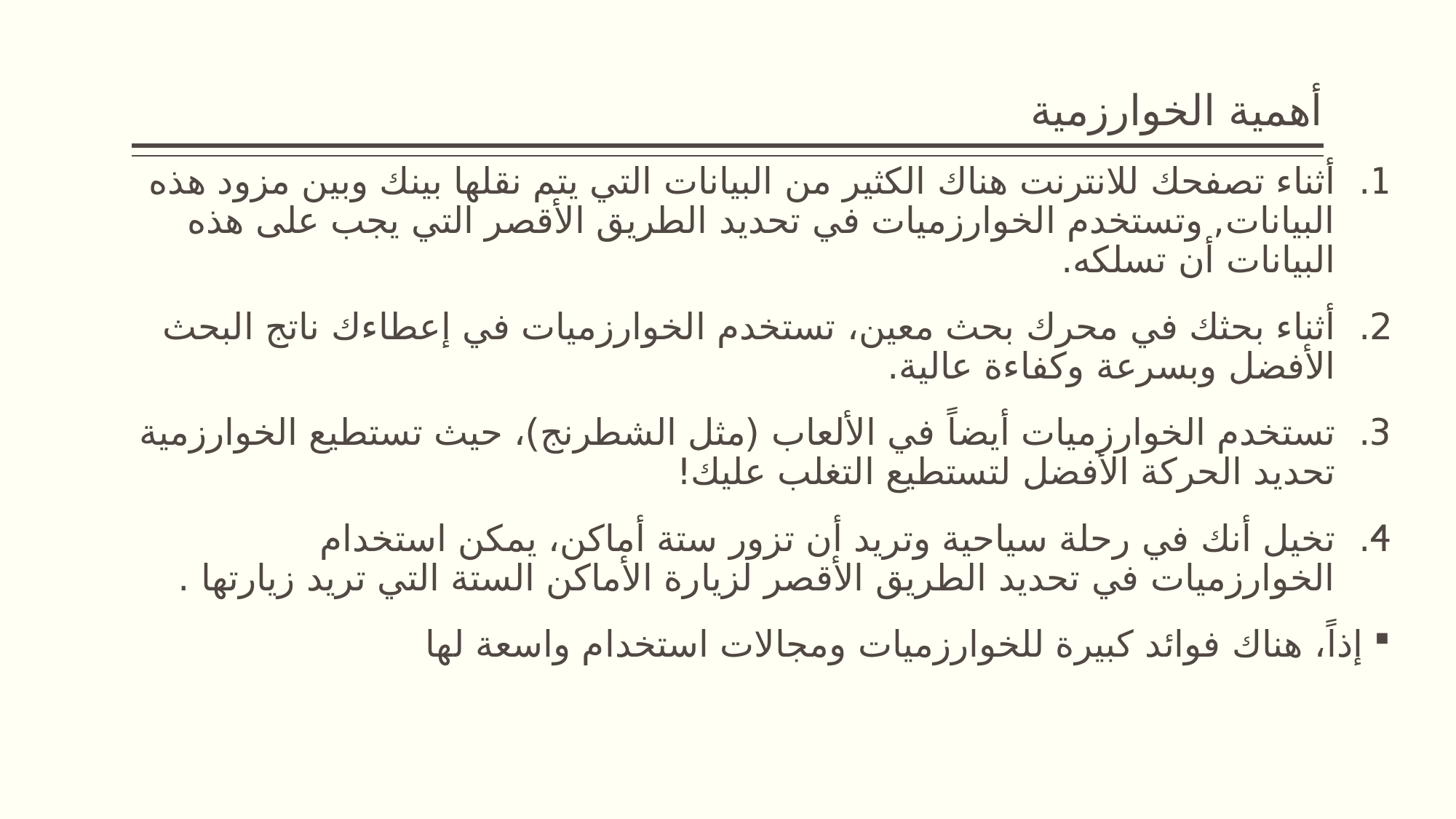

# أهمية الخوارزمية
أثناء تصفحك للانترنت هناك الكثير من البيانات التي يتم نقلها بينك وبين مزود هذه البيانات, وتستخدم الخوارزميات في تحديد الطريق الأقصر التي يجب على هذه البيانات أن تسلكه.
أثناء بحثك في محرك بحث معين، تستخدم الخوارزميات في إعطاءك ناتج البحث الأفضل وبسرعة وكفاءة عالية.
تستخدم الخوارزميات أيضاً في الألعاب (مثل الشطرنج)، حيث تستطيع الخوارزمية تحديد الحركة الأفضل لتستطيع التغلب عليك!
تخيل أنك في رحلة سياحية وتريد أن تزور ستة أماكن، يمكن استخدام الخوارزميات في تحديد الطريق الأقصر لزيارة الأماكن الستة التي تريد زيارتها .
إذاً، هناك فوائد كبيرة للخوارزميات ومجالات استخدام واسعة لها